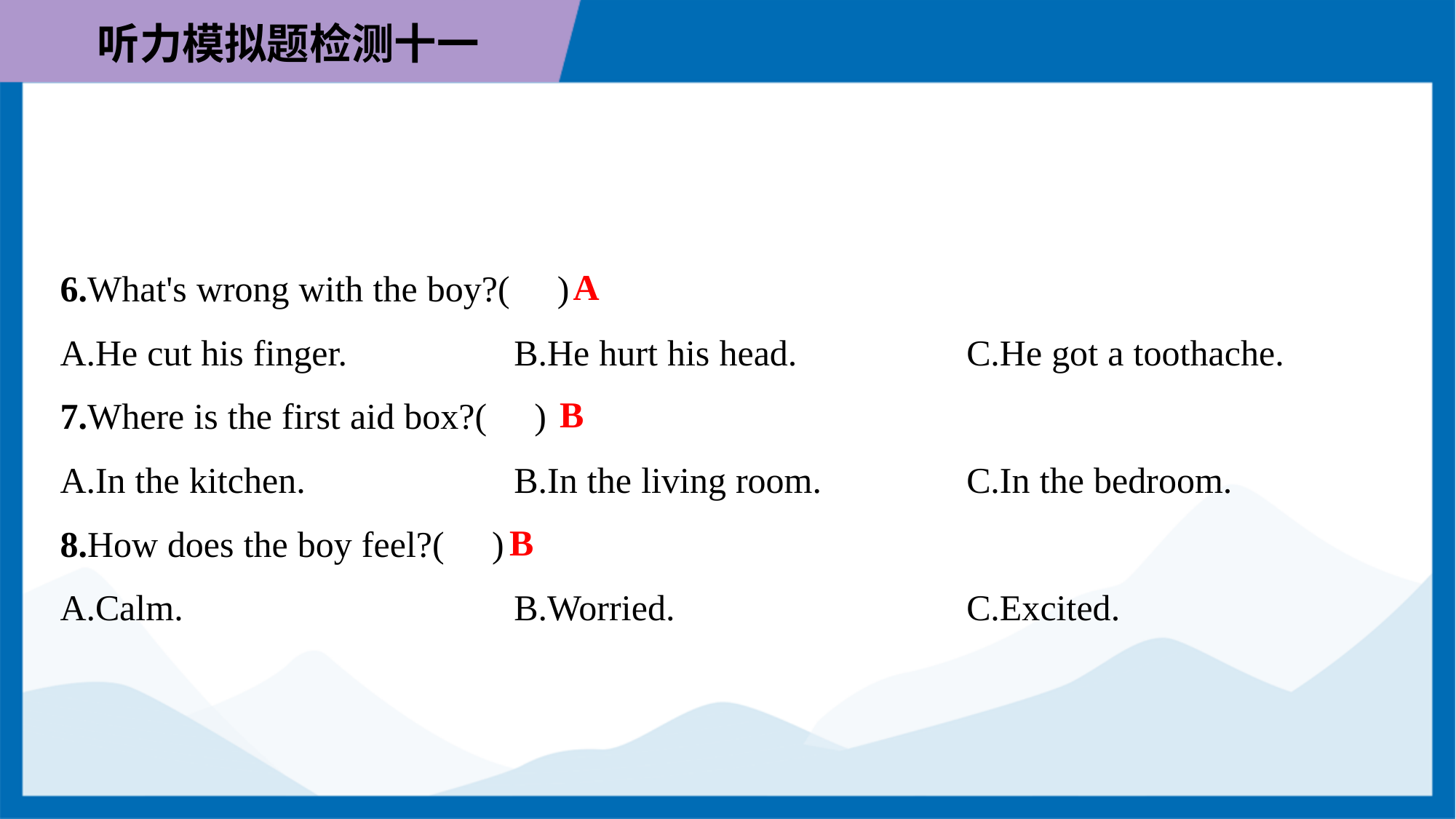

A
6.What's wrong with the boy?(     )
A.He cut his finger.	B.He hurt his head.	C.He got a toothache.
B
7.Where is the first aid box?(     )
A.In the kitchen.	B.In the living room.	C.In the bedroom.
B
8.How does the boy feel?(     )
A.Calm.	B.Worried.	C.Excited.